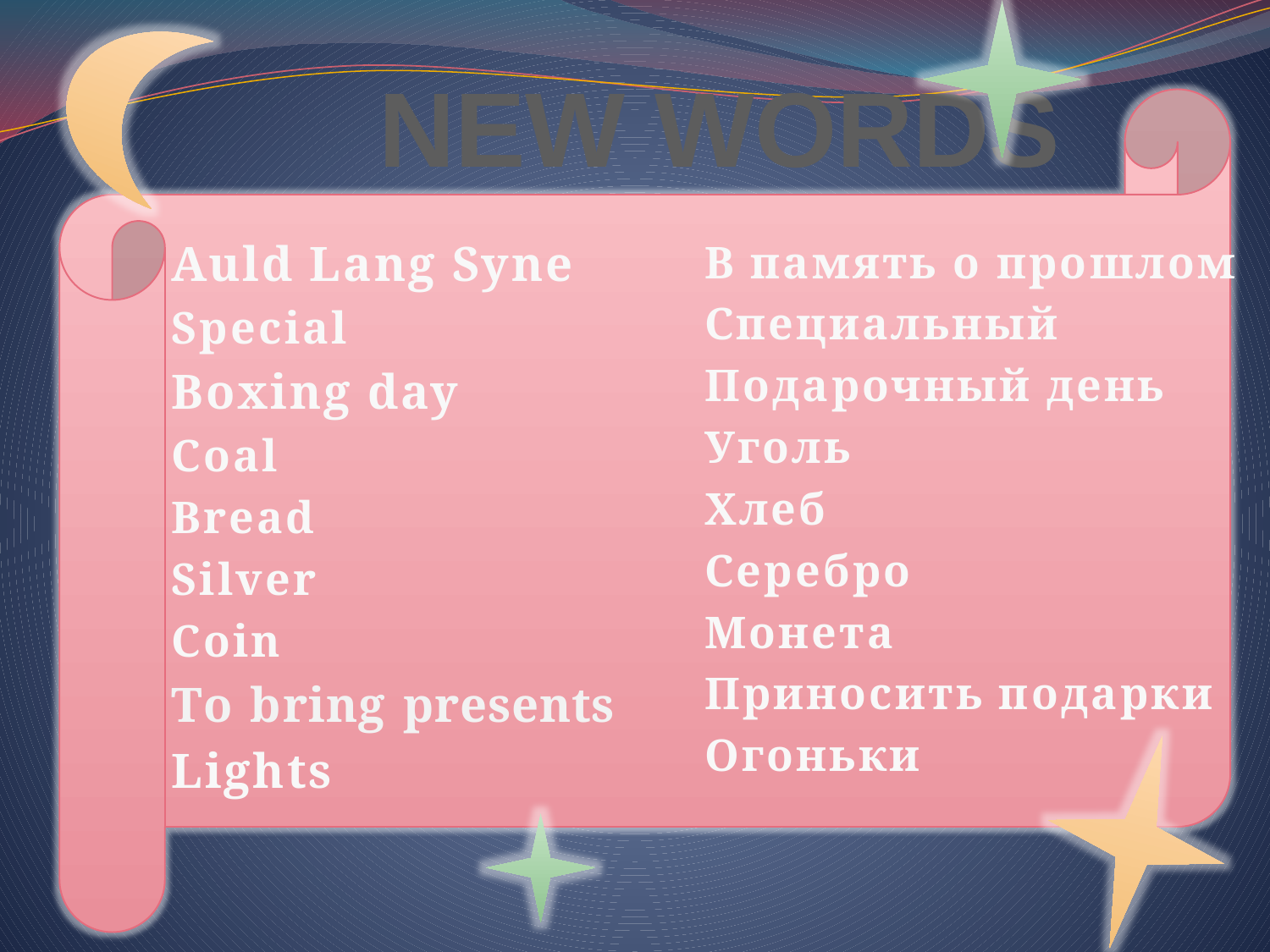

# NEW WORDS

Auld Lang Syne
Special
Boxing day
Coal
Bread
Silver
Coin
To bring presents
Lights
В память о прошлом
Специальный
Подарочный день
Уголь
Хлеб
Серебро
Монета
Приносить подарки
Огоньки